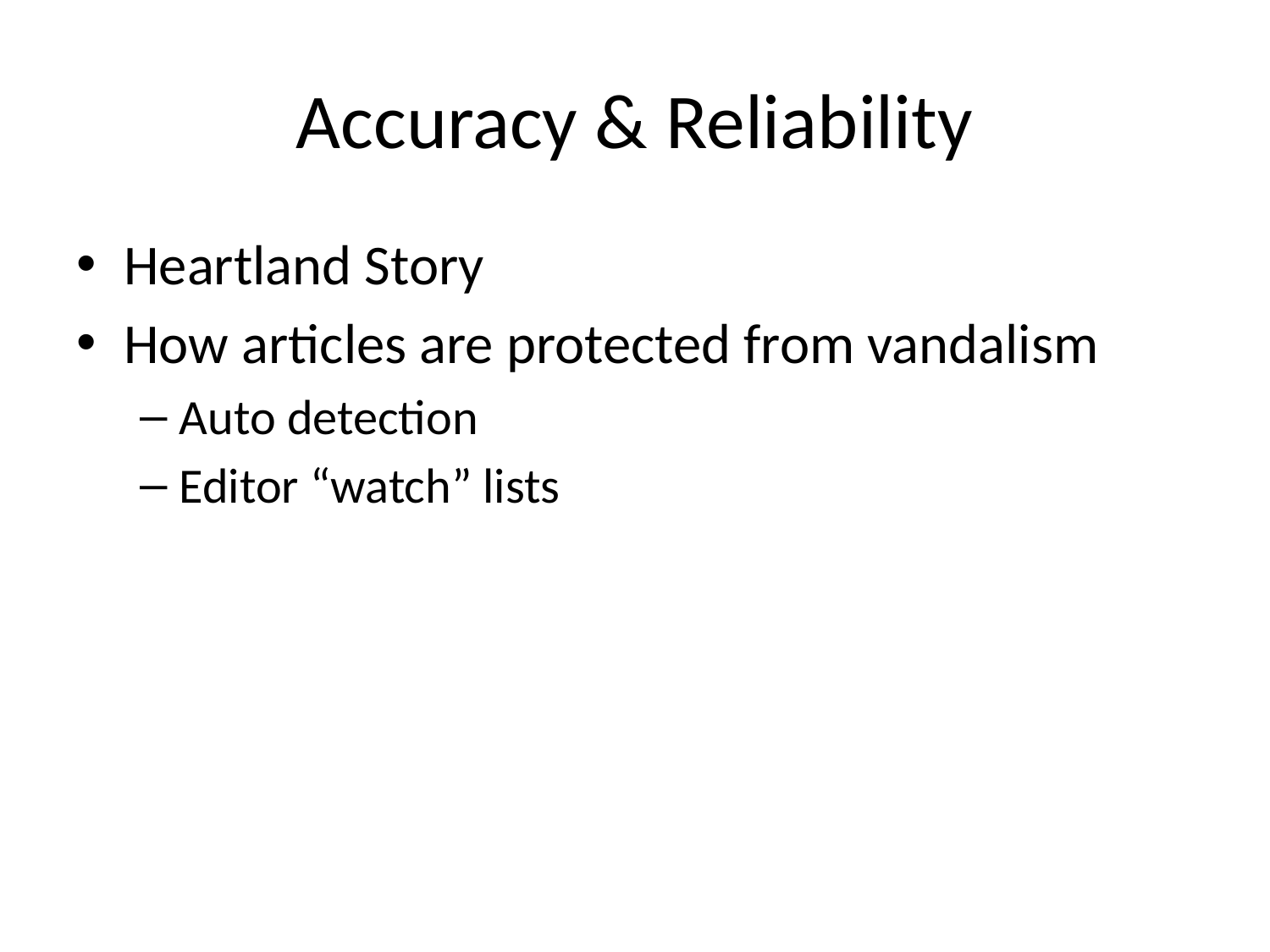

# Accuracy & Reliability
Heartland Story
How articles are protected from vandalism
Auto detection
Editor “watch” lists